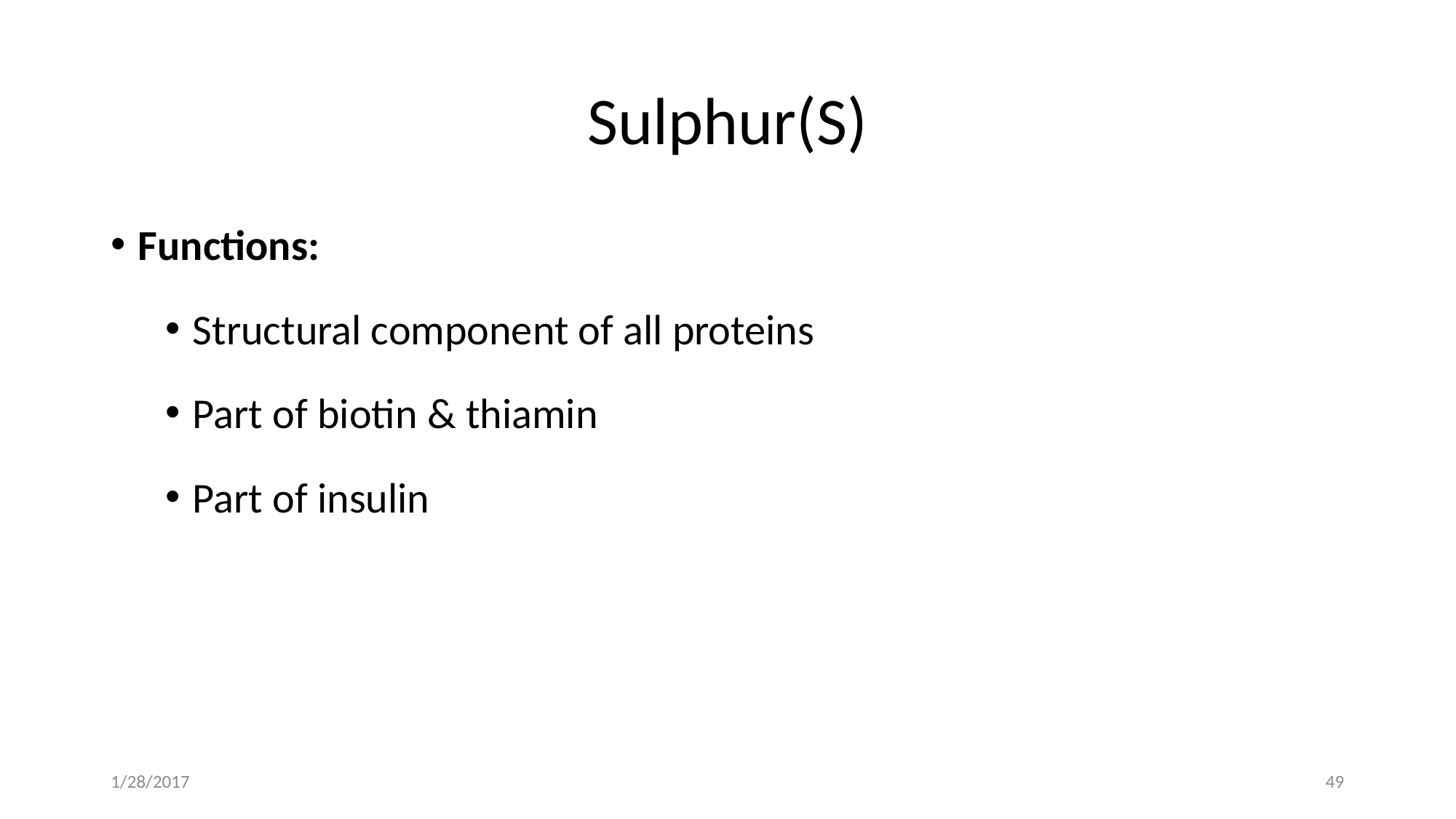

# Sulphur(S)
Functions:
Structural component of all proteins
Part of biotin & thiamin
Part of insulin

1/28/2017
49